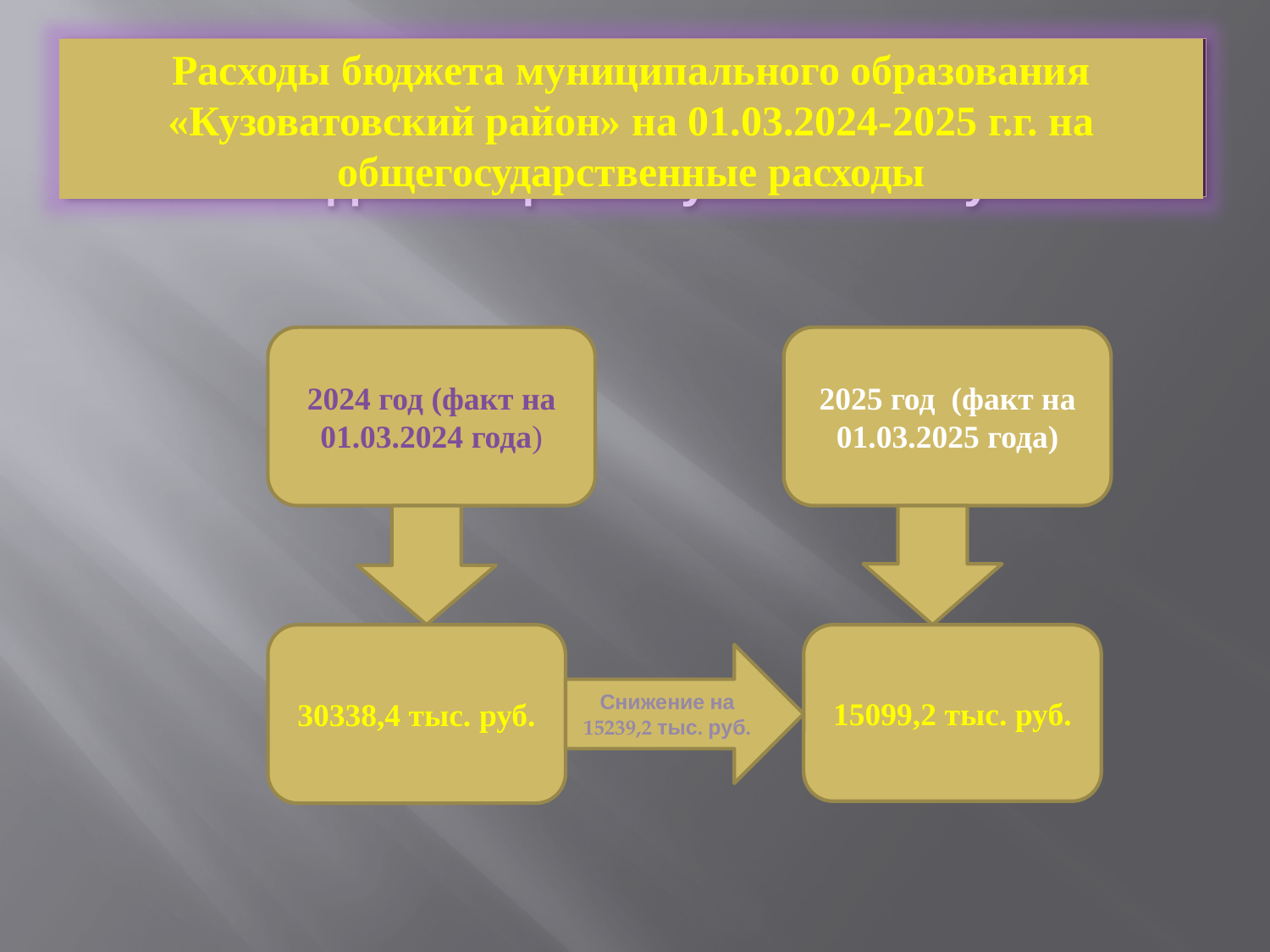

# Расходы бюджета муниципального образования «Кузоватовский район» на 2014 год на социальную политику
Расходы бюджета муниципального образования «Кузоватовский район» на 01.03.2024-2025 г.г. на общегосударственные расходы
2024 год (факт на 01.03.2024 года)
2025 год  (факт на 01.03.2025 года)

30338,4 тыс. руб.
15099,2 тыс. руб.
Снижение на 15239,2 тыс. руб.